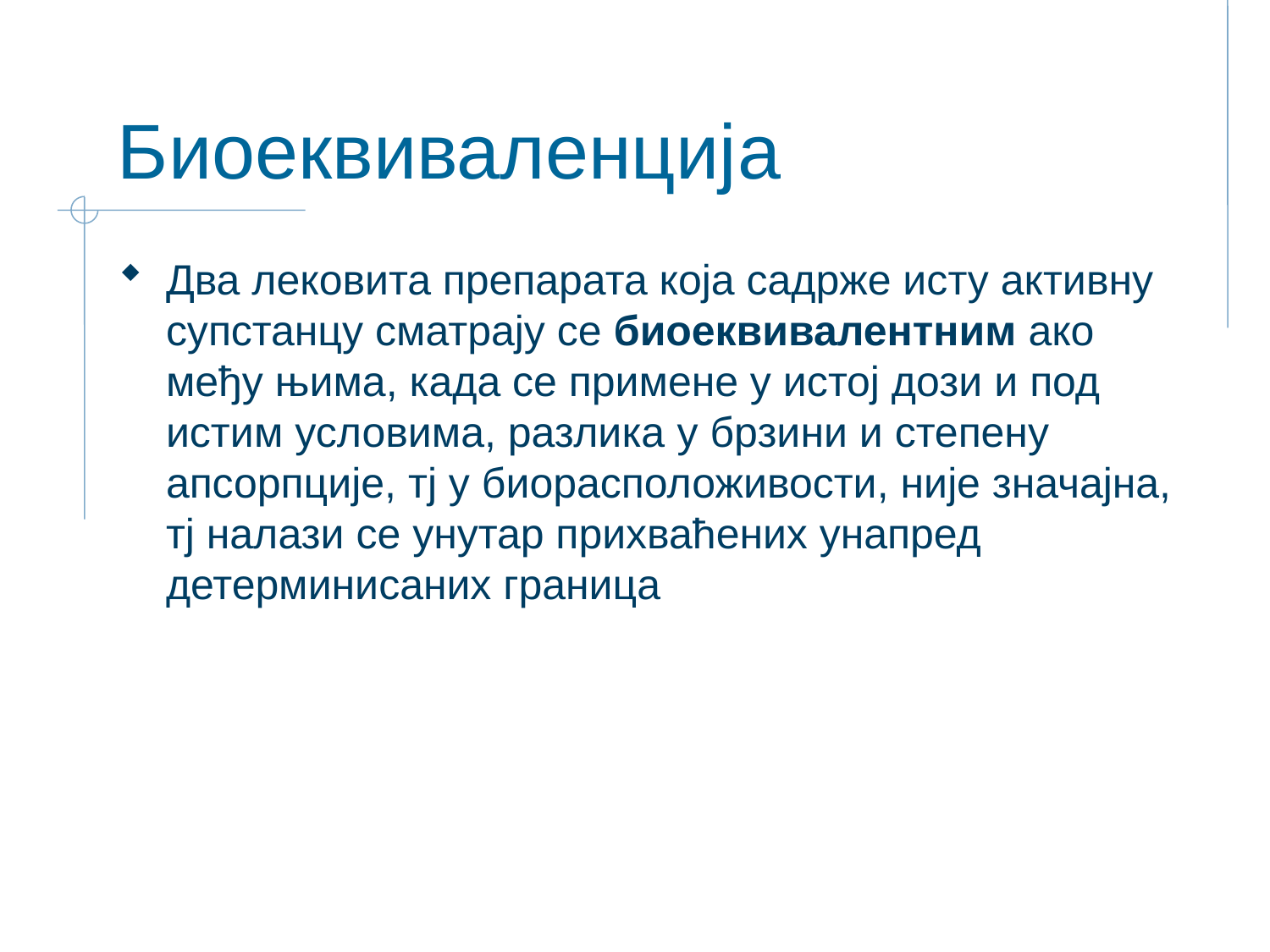

# Биоеквиваленцијa
Два лековита препарата која садрже исту активну супстанцу сматрају се биоеквивалентним ако међу њима, када се примене у истој дози и под истим условима, разлика у брзини и степену апсорпције, тј у биорасположивости, није значајна, тј налази се унутар прихваћених унапред детерминисаних граница